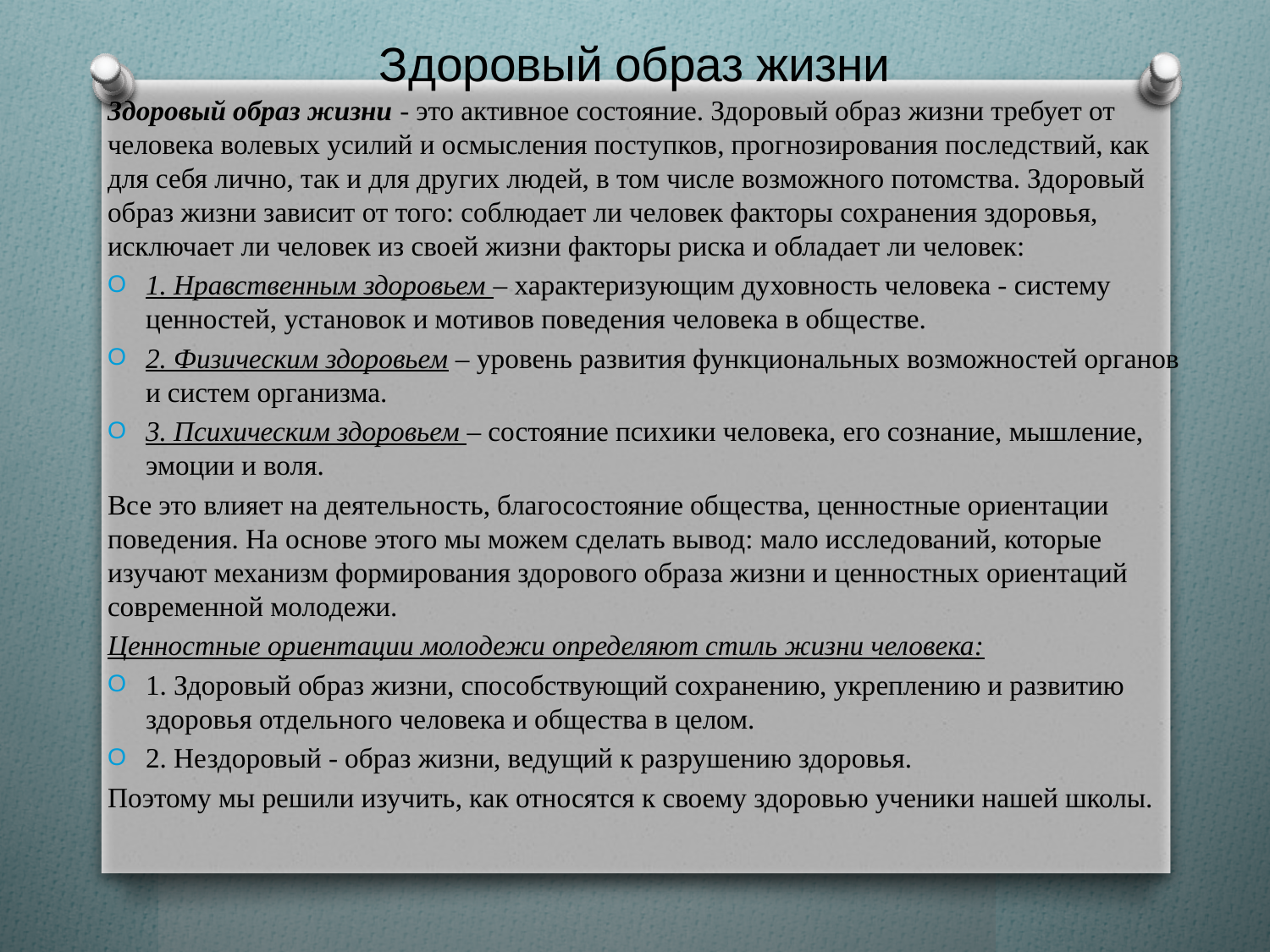

# Здоровый образ жизни
Здоровый образ жизни - это активное состояние. Здоровый образ жизни требует от человека волевых усилий и осмысления поступков, прогнозирования последствий, как для себя лично, так и для других людей, в том числе возможного потомства. Здоровый образ жизни зависит от того: соблюдает ли человек факторы сохранения здоровья, исключает ли человек из своей жизни факторы риска и обладает ли человек:
1. Нравственным здоровьем – характеризующим духовность человека - систему ценностей, установок и мотивов поведения человека в обществе.
2. Физическим здоровьем – уровень развития функциональных возможностей органов и систем организма.
3. Психическим здоровьем – состояние психики человека, его сознание, мышление, эмоции и воля.
Все это влияет на деятельность, благосостояние общества, ценностные ориентации поведения. На основе этого мы можем сделать вывод: мало исследований, которые изучают механизм формирования здорового образа жизни и ценностных ориентаций современной молодежи.
Ценностные ориентации молодежи определяют стиль жизни человека:
1. Здоровый образ жизни, способствующий сохранению, укреплению и развитию здоровья отдельного человека и общества в целом.
2. Нездоровый - образ жизни, ведущий к разрушению здоровья.
Поэтому мы решили изучить, как относятся к своему здоровью ученики нашей школы.